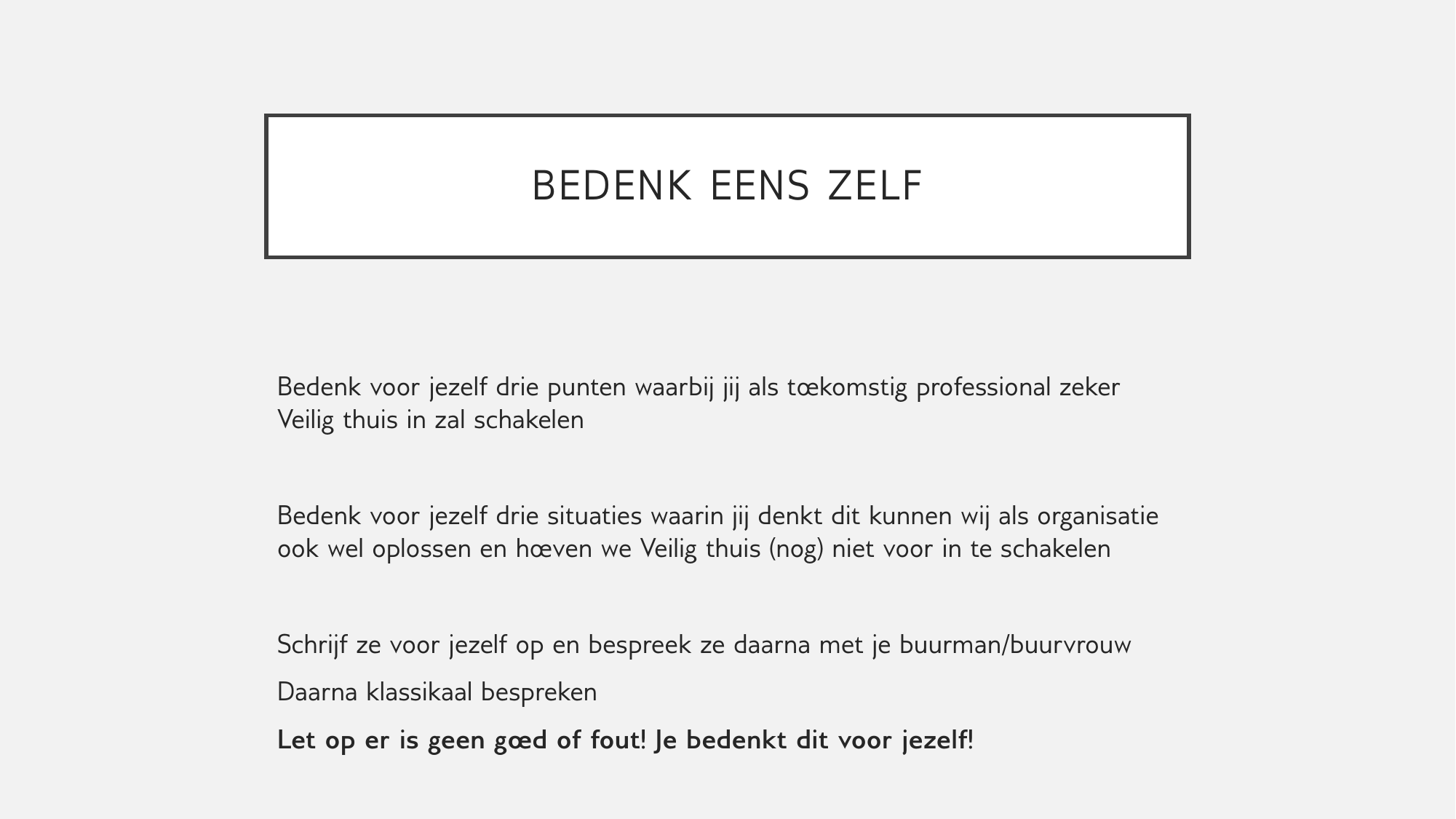

# Bedenk eens zelf

Bedenk voor jezelf drie punten waarbij jij als toekomstig professional zeker Veilig thuis in zal schakelen

Bedenk voor jezelf drie situaties waarin jij denkt dit kunnen wij als organisatie ook wel oplossen en hoeven we Veilig thuis (nog) niet voor in te schakelen

Schrijf ze voor jezelf op en bespreek ze daarna met je buurman/buurvrouw
Daarna klassikaal bespreken
Let op er is geen goed of fout! Je bedenkt dit voor jezelf!